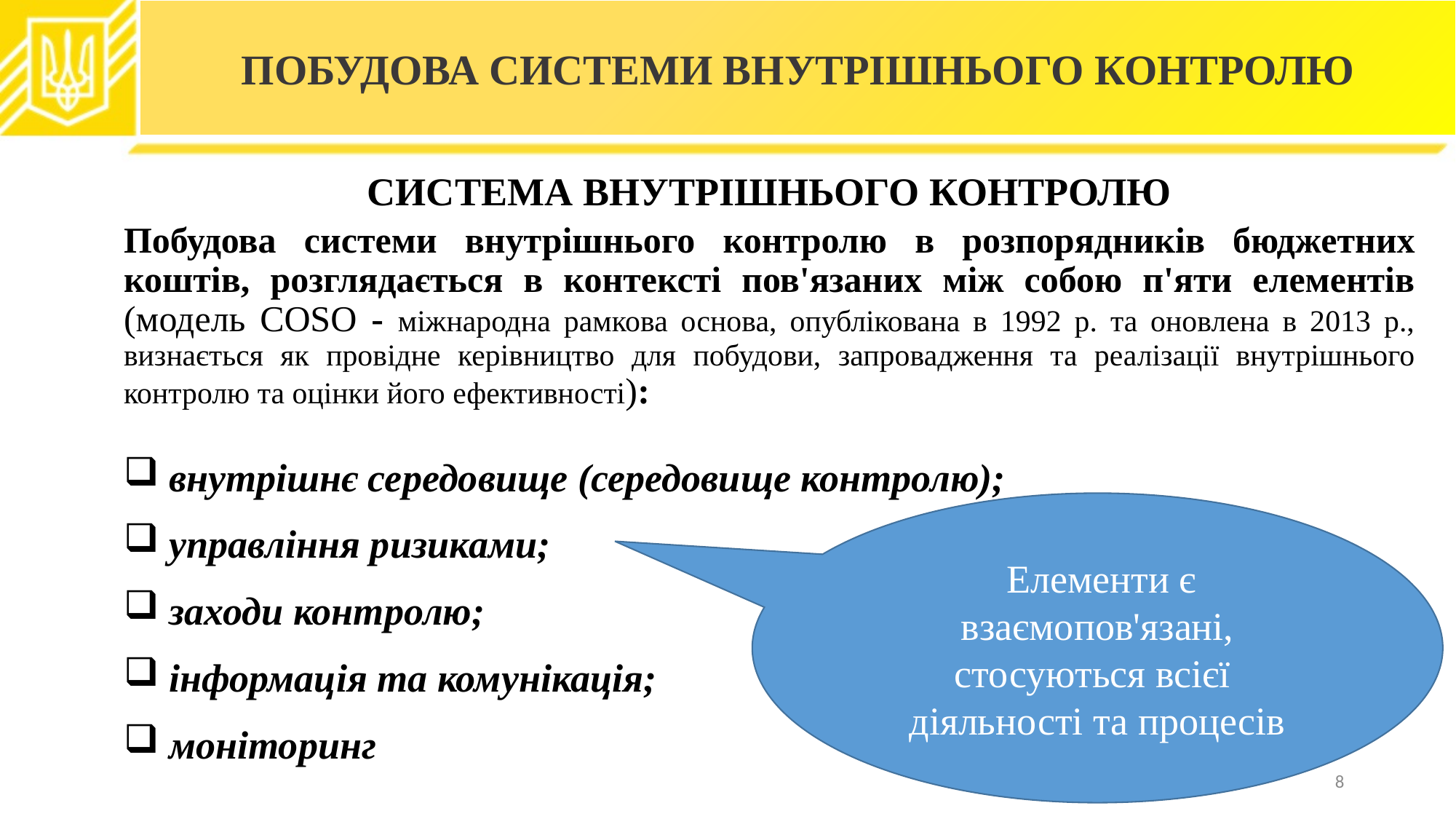

ПОБУДОВА СИСТЕМИ ВНУТРІШНЬОГО КОНТРОЛЮ
СИСТЕМА ВНУТРІШНЬОГО КОНТРОЛЮ
Побудова системи внутрішнього контролю в розпорядників бюджетних коштів, розглядається в контексті пов'язаних між собою п'яти елементів (модель COSO - міжнародна рамкова основа, опублікована в 1992 р. та оновлена в 2013 р., визнається як провідне керівництво для побудови, запровадження та реалізації внутрішнього контролю та оцінки його ефективності):

 внутрішнє середовище (середовище контролю);
 управління ризиками;
 заходи контролю;
 інформація та комунікація;
 моніторинг
 Елементи є взаємопов'язані, стосуються всієї  діяльності та процесів
8